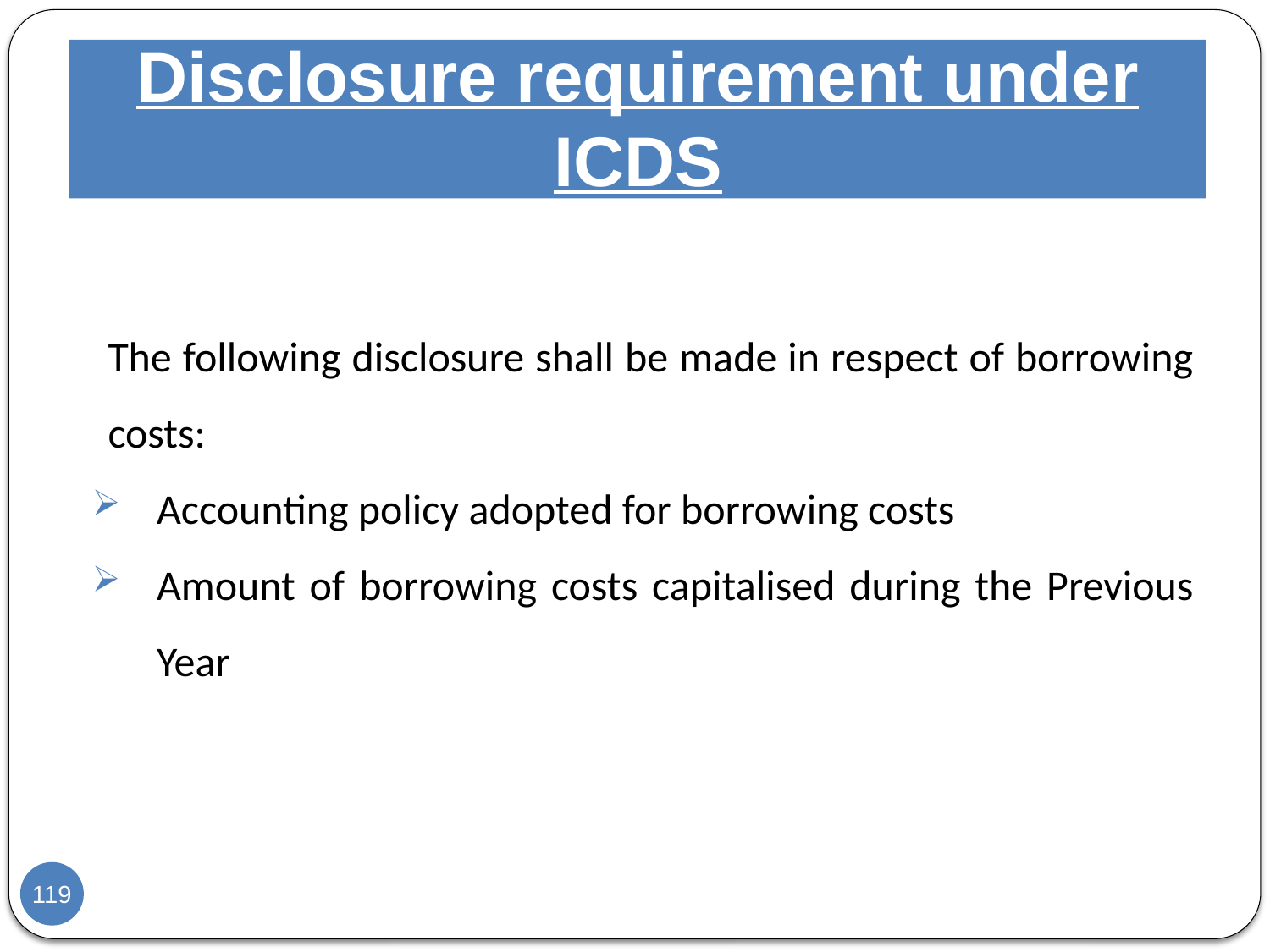

# Disclosure requirement under ICDS
The following disclosure shall be made in respect of borrowing costs:
Accounting policy adopted for borrowing costs
Amount of borrowing costs capitalised during the Previous Year
119